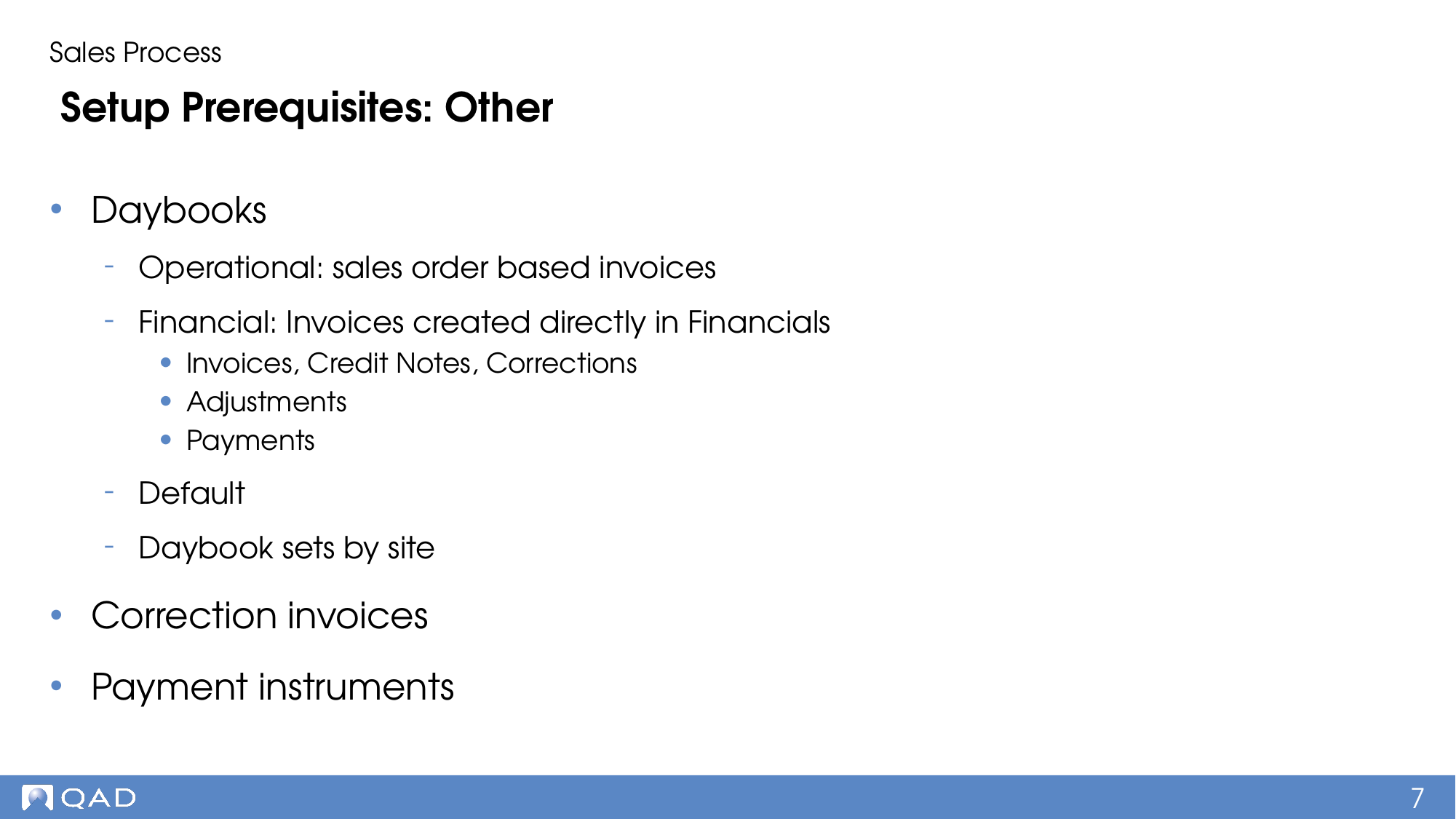

Sales Process
# Setup Prerequisites: Other
Daybooks
Operational: sales order based invoices
Financial: Invoices created directly in Financials
Invoices, Credit Notes, Corrections
Adjustments
Payments
Default
Daybook sets by site
Correction invoices
Payment instruments

7